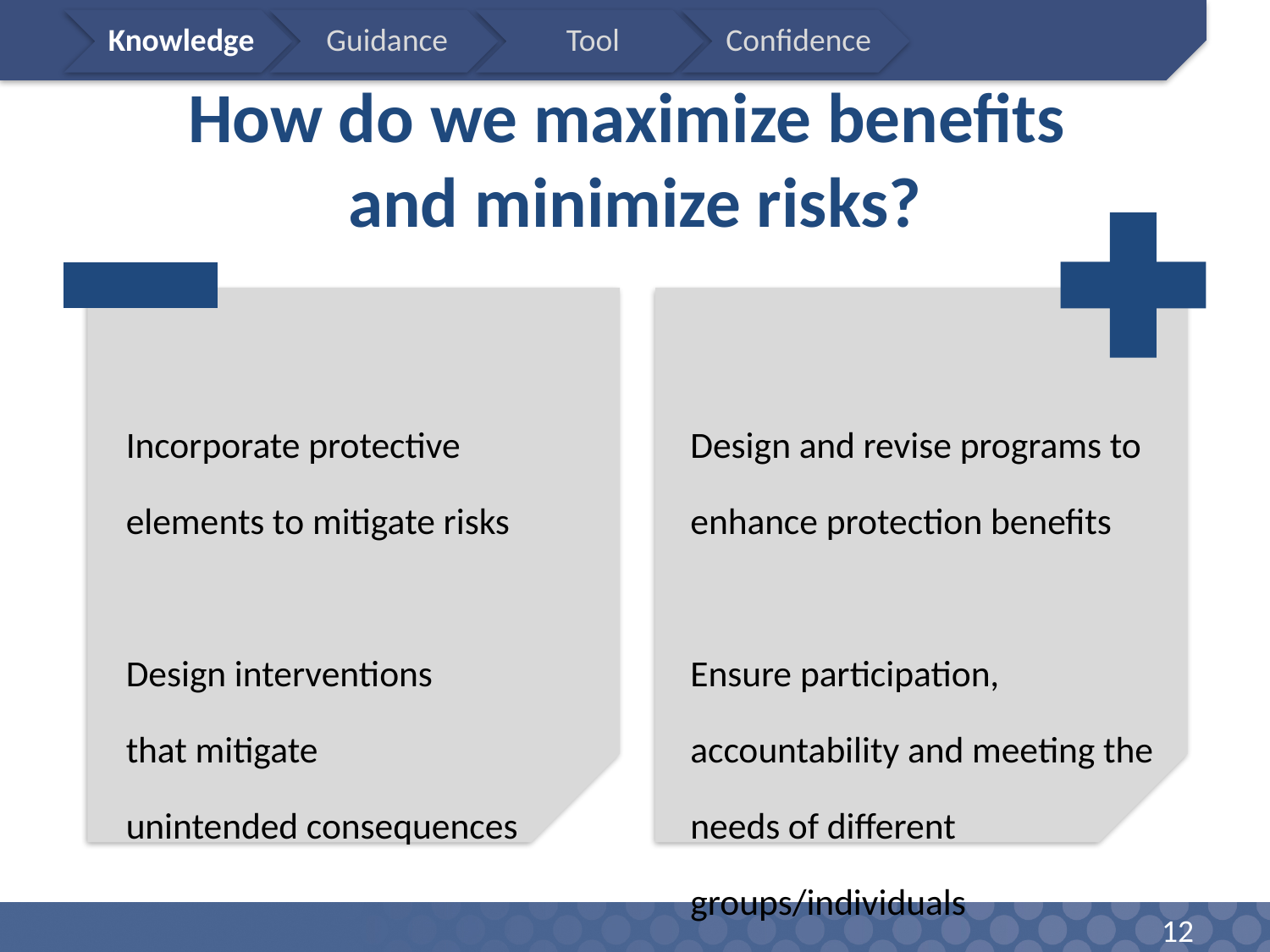

# How do we maximize benefits and minimize risks?

Incorporate protective elements to mitigate risks

Design interventions
that mitigate
unintended consequences
Design and revise programs to enhance protection benefits

Ensure participation, accountability and meeting the needs of different groups/individuals
12